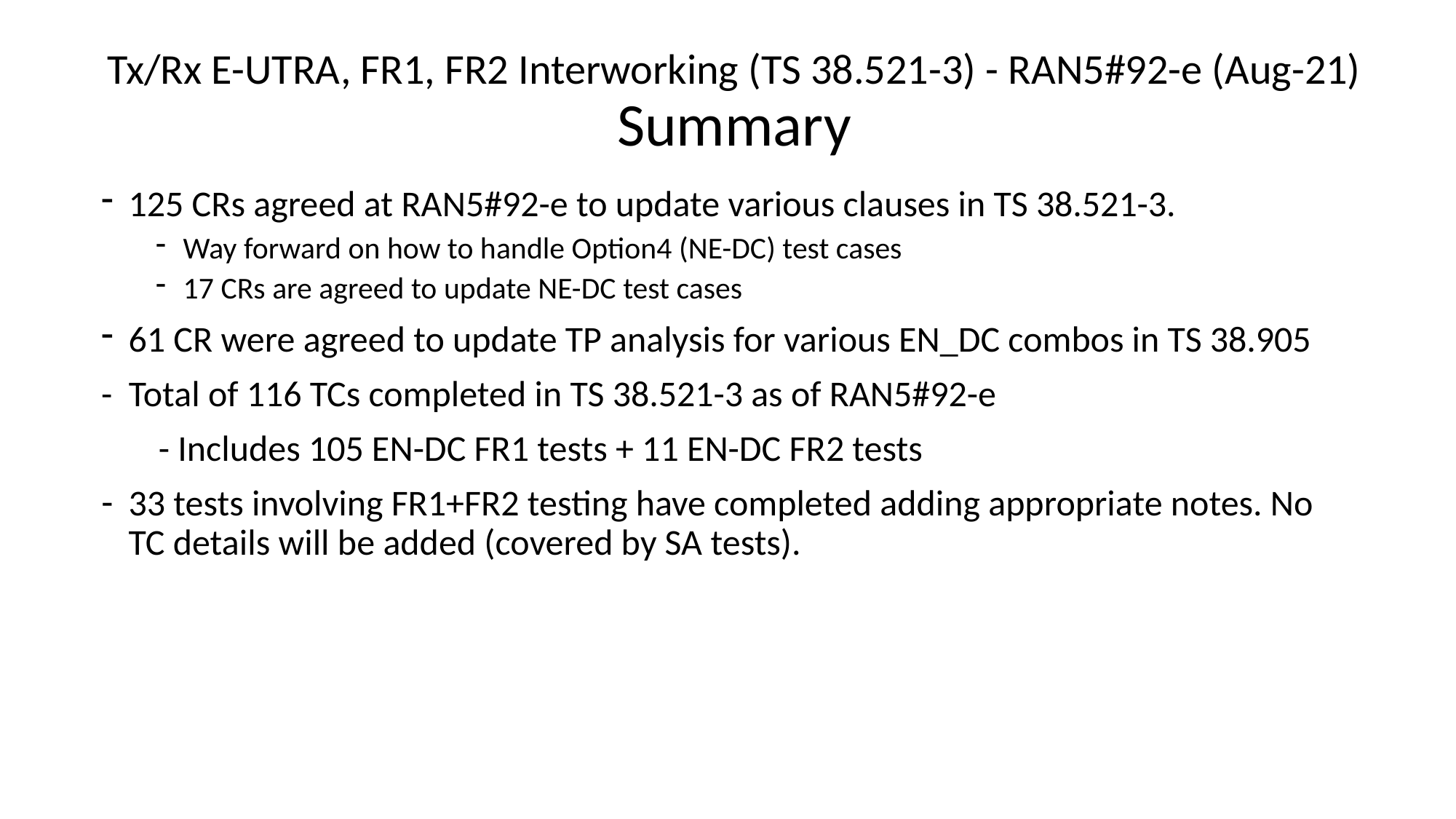

# Tx/Rx E-UTRA, FR1, FR2 Interworking (TS 38.521-3) - RAN5#92-e (Aug-21) Summary
125 CRs agreed at RAN5#92-e to update various clauses in TS 38.521-3.
Way forward on how to handle Option4 (NE-DC) test cases
17 CRs are agreed to update NE-DC test cases
61 CR were agreed to update TP analysis for various EN_DC combos in TS 38.905
-  Total of 116 TCs completed in TS 38.521-3 as of RAN5#92-e
       - Includes 105 EN-DC FR1 tests + 11 EN-DC FR2 tests
33 tests involving FR1+FR2 testing have completed adding appropriate notes. No TC details will be added (covered by SA tests).